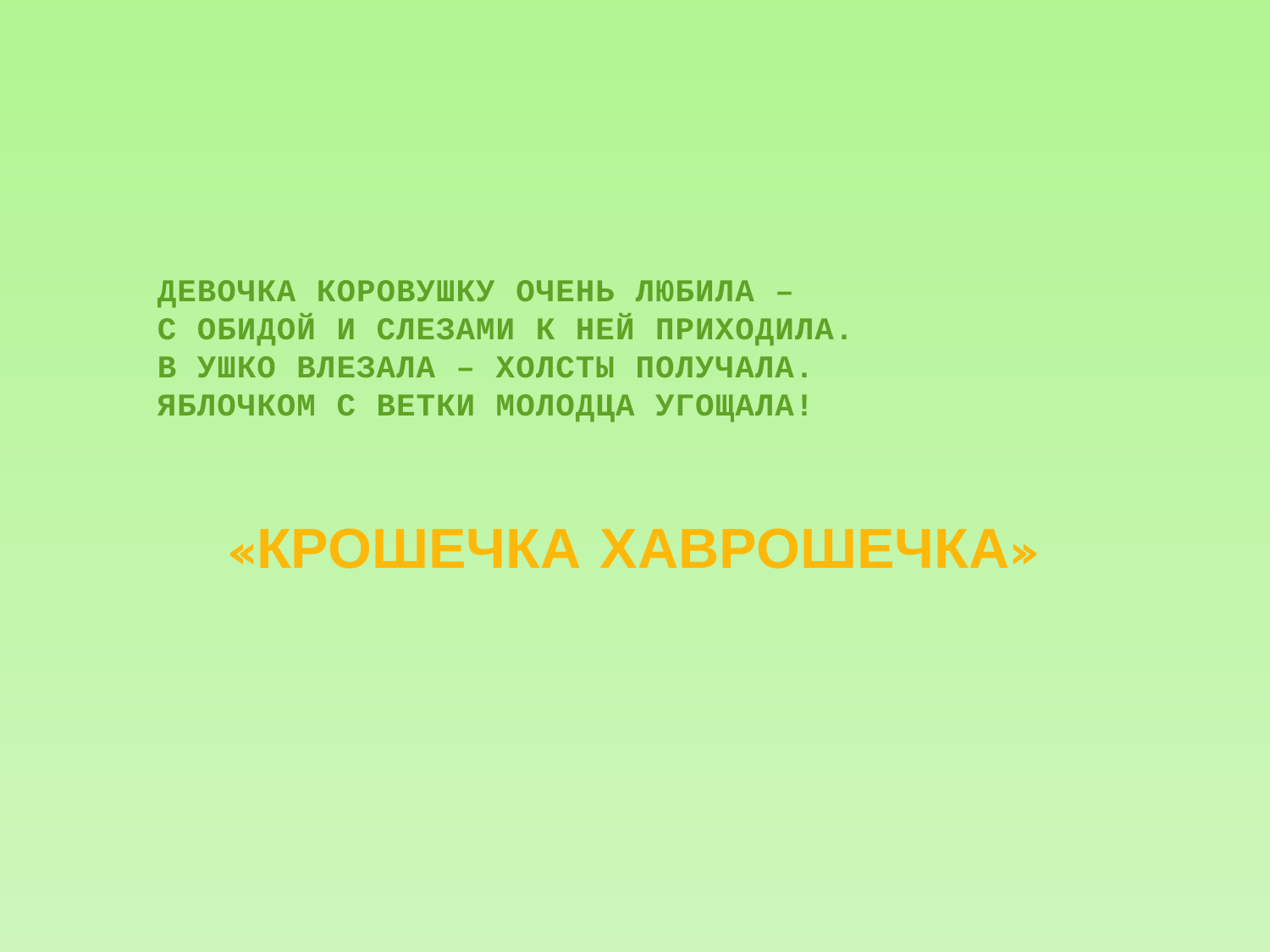

ДЕВОЧКА КОРОВУШКУ ОЧЕНЬ ЛЮБИЛА –
С ОБИДОЙ И СЛЕЗАМИ К НЕЙ ПРИХОДИЛА.
В УШКО ВЛЕЗАЛА – ХОЛСТЫ ПОЛУЧАЛА.
ЯБЛОЧКОМ С ВЕТКИ МОЛОДЦА УГОЩАЛА!

«КРОШЕЧКА ХАВРОШЕЧКА»